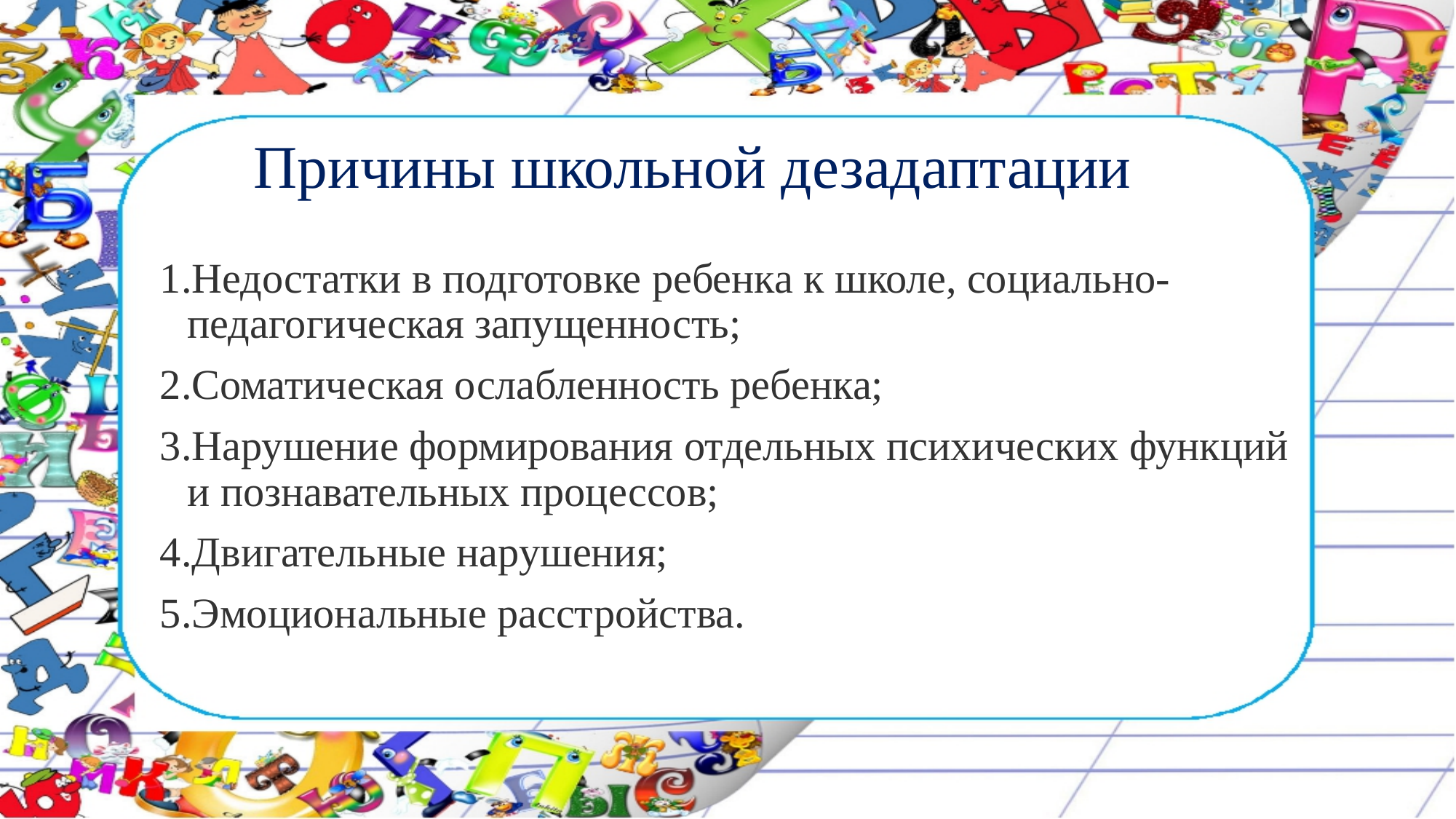

# Причины школьной дезадаптации
Недостатки в подготовке ребенка к школе, социально-педагогическая запущенность;
Соматическая ослабленность ребенка;
Нарушение формирования отдельных психических функций    и познавательных процессов;
Двигательные нарушения;
Эмоциональные расстройства.